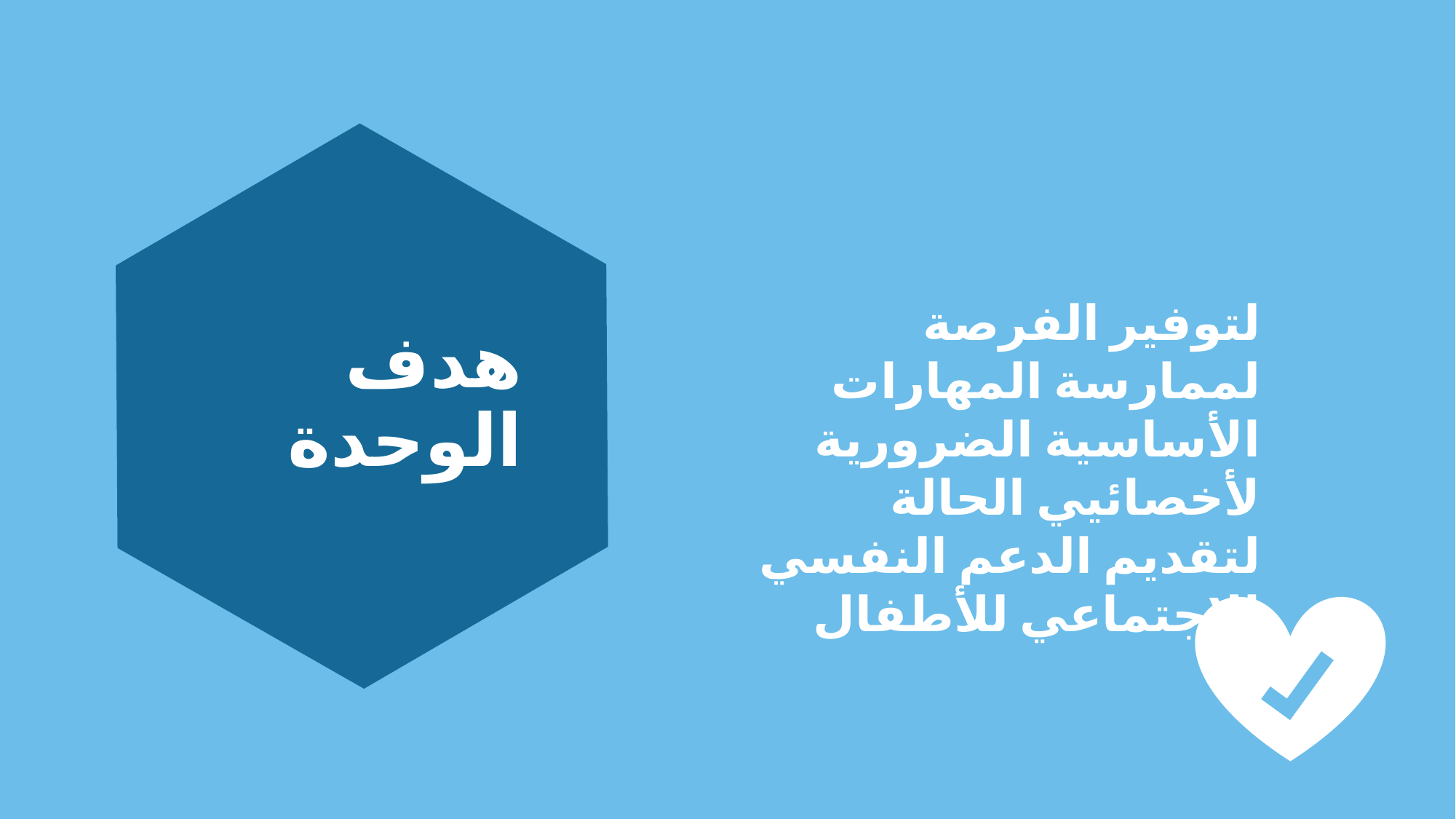

لتوفير الفرصة لممارسة المهارات الأساسية الضرورية لأخصائيي الحالة لتقديم الدعم النفسي الاجتماعي للأطفال
# هدف الوحدة